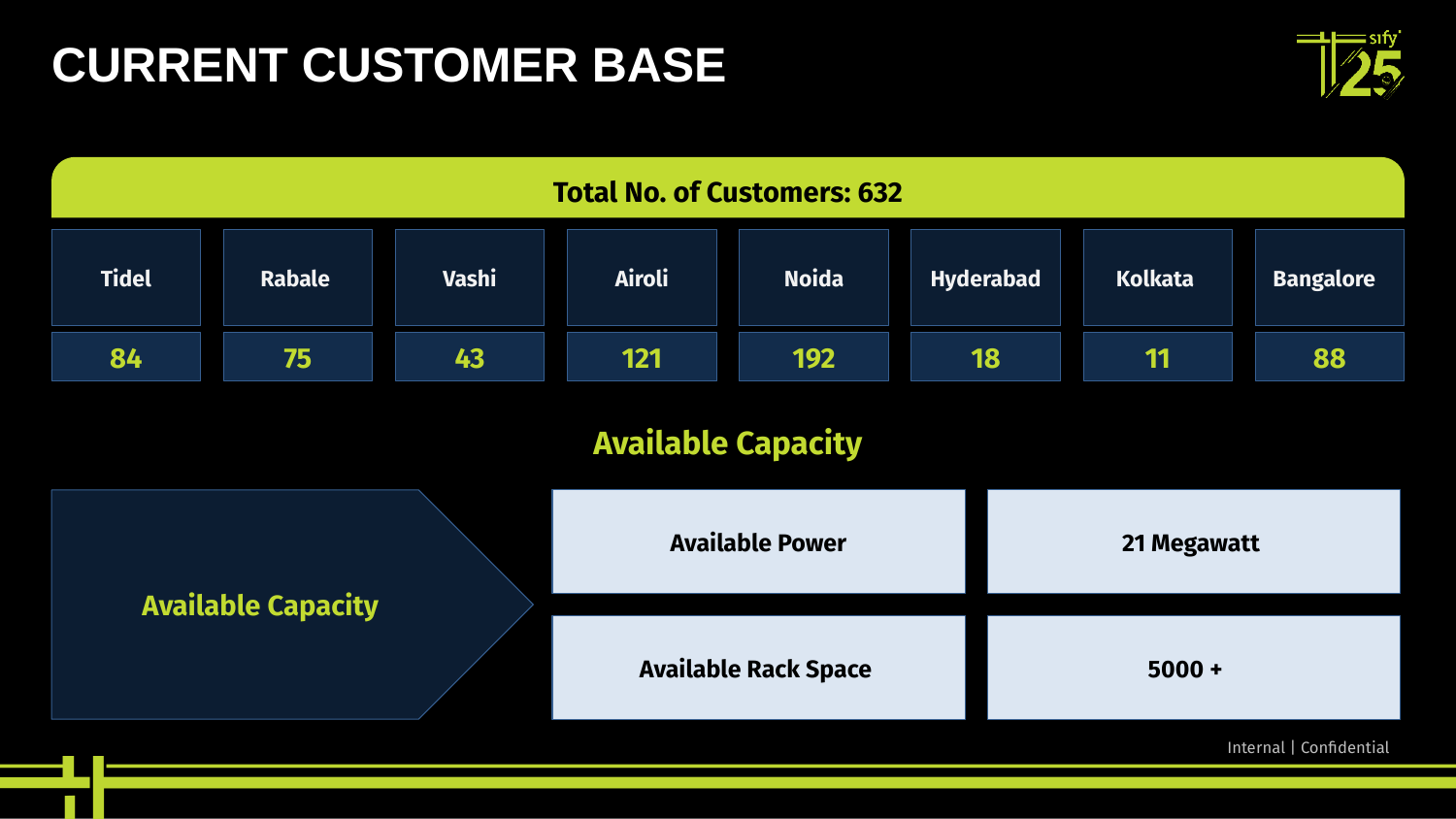

# CURRENT CUSTOMER BASE
Total No. of Customers: 632
Tidel
Rabale
Vashi
Airoli
Noida
Hyderabad
Kolkata
Bangalore
84
75
43
121
192
18
11
88
Available Capacity
Available Capacity
Available Power
21 Megawatt
Available Rack Space
5000 +